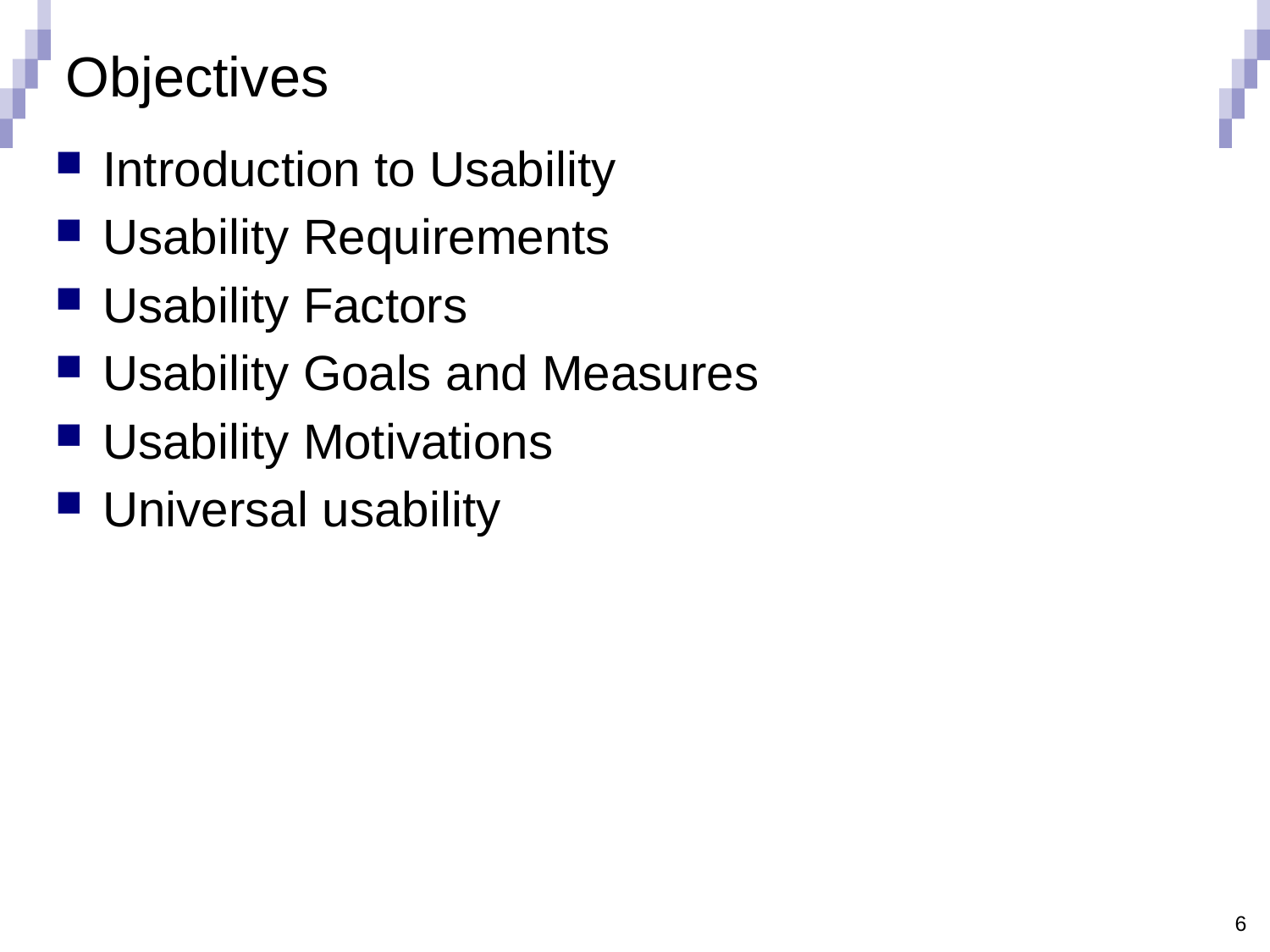

# Objectives
Introduction to Usability
Usability Requirements
Usability Factors
Usability Goals and Measures
Usability Motivations
Universal usability
6